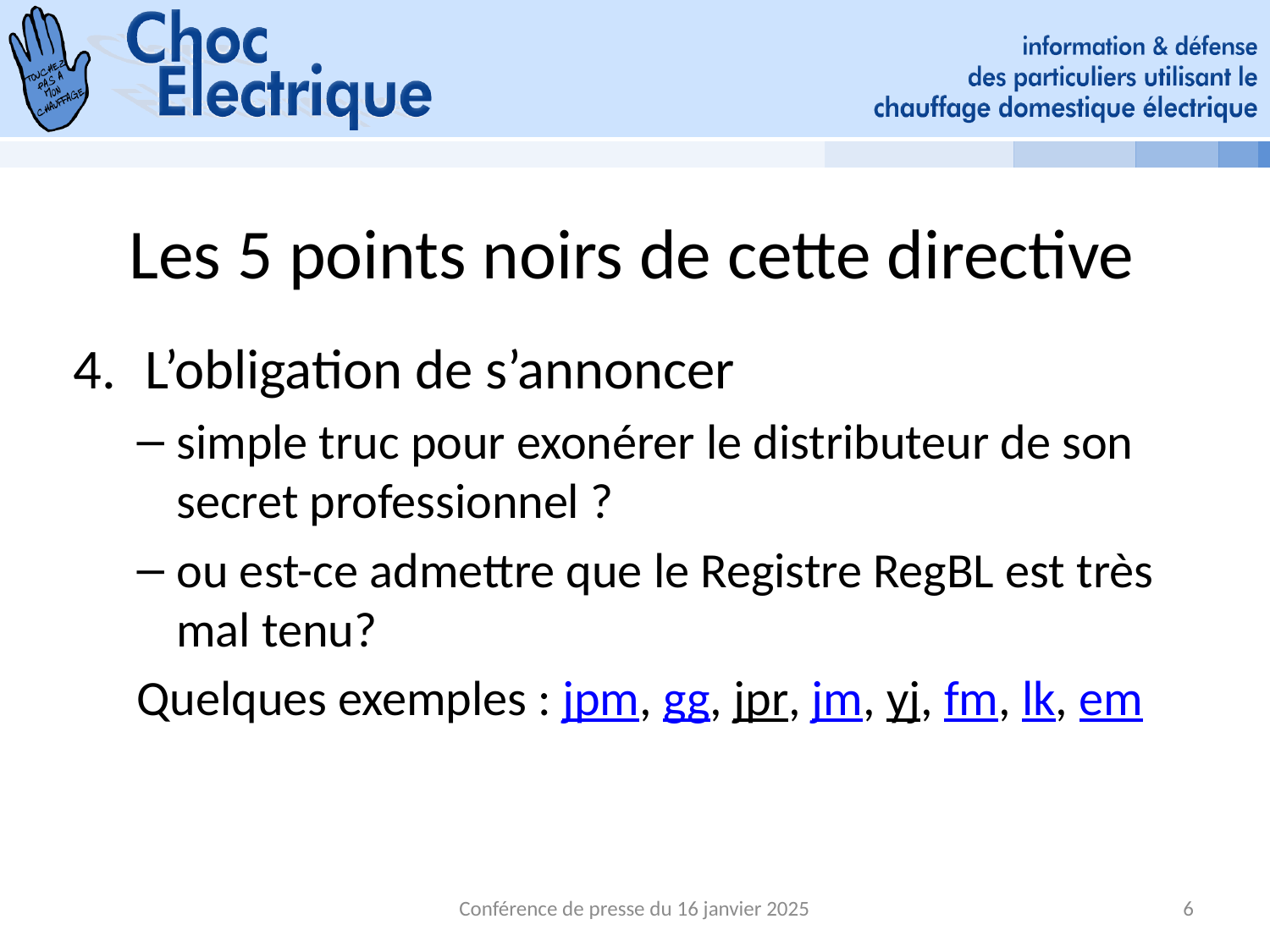

# Les 5 points noirs de cette directive
L’obligation de s’annoncer
simple truc pour exonérer le distributeur de son secret professionnel ?
ou est-ce admettre que le Registre RegBL est très mal tenu?
Quelques exemples : jpm, gg, jpr, jm, yj, fm, lk, em

Conférence de presse du 16 janvier 2025
6